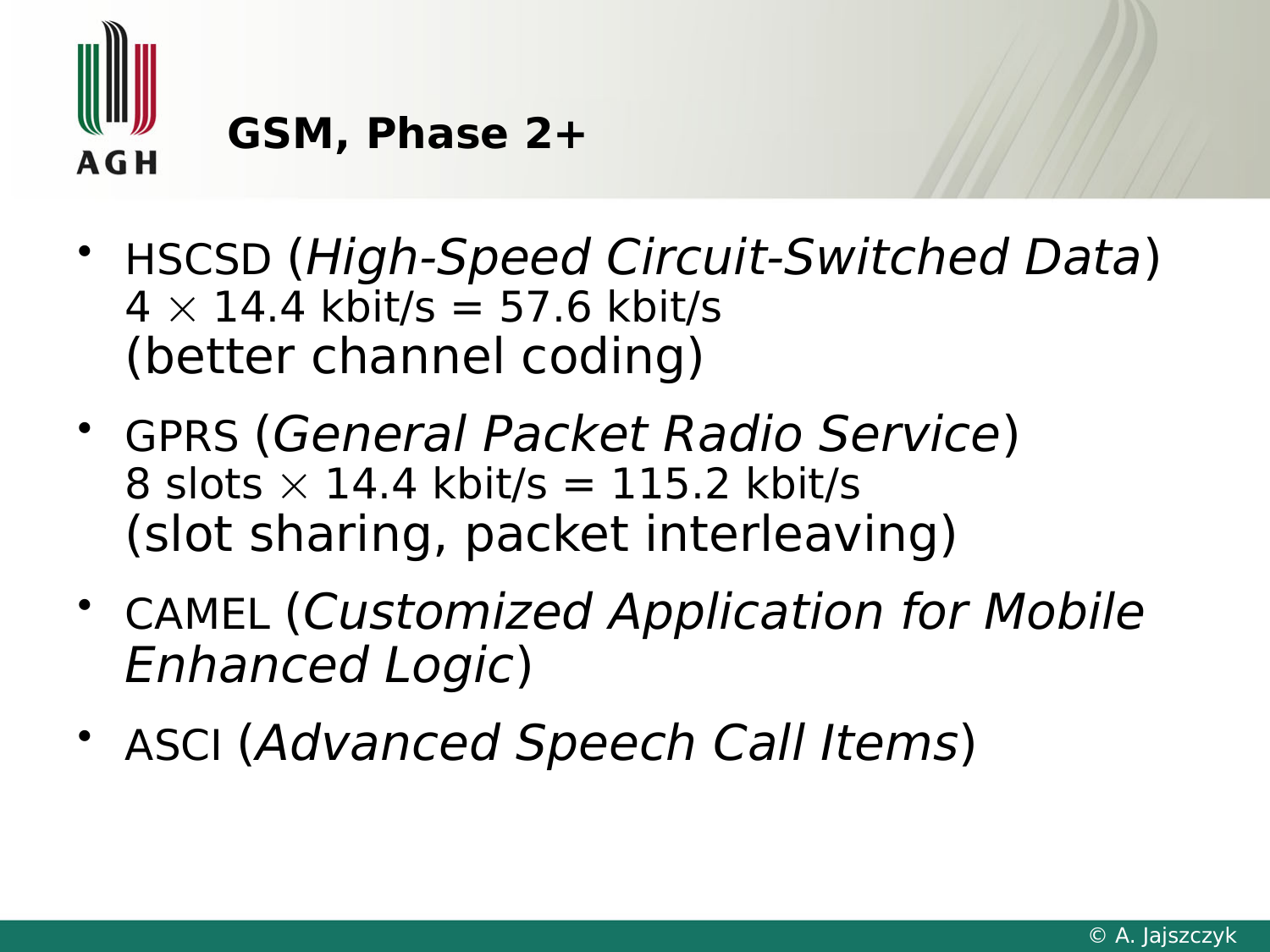

# GSM, Phase 2+
HSCSD (High-Speed Circuit-Switched Data)
4 × 14.4 kbit/s = 57.6 kbit/s
(better channel coding)
GPRS (General Packet Radio Service)
8 slots × 14.4 kbit/s = 115.2 kbit/s
(slot sharing, packet interleaving)
CAMEL (Customized Application for Mobile Enhanced Logic)
ASCI (Advanced Speech Call Items)